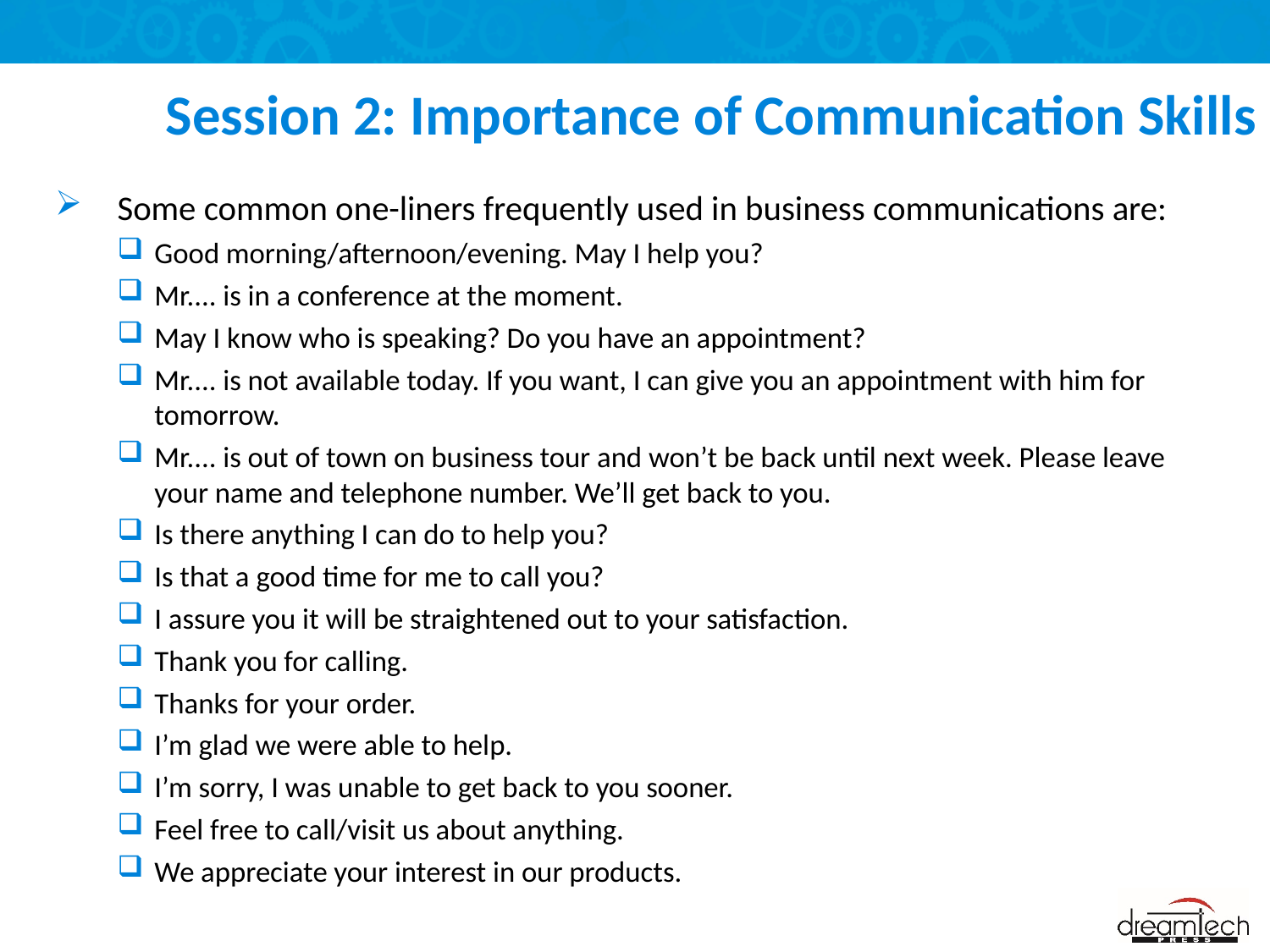

# Session 2: Importance of Communication Skills
Some common one-liners frequently used in business communications are:
Good morning/afternoon/evening. May I help you?
Mr.... is in a conference at the moment.
May I know who is speaking? Do you have an appointment?
Mr.... is not available today. If you want, I can give you an appointment with him for tomorrow.
Mr.... is out of town on business tour and won’t be back until next week. Please leave your name and telephone number. We’ll get back to you.
Is there anything I can do to help you?
Is that a good time for me to call you?
I assure you it will be straightened out to your satisfaction.
Thank you for calling.
Thanks for your order.
I’m glad we were able to help.
I’m sorry, I was unable to get back to you sooner.
Feel free to call/visit us about anything.
We appreciate your interest in our products.